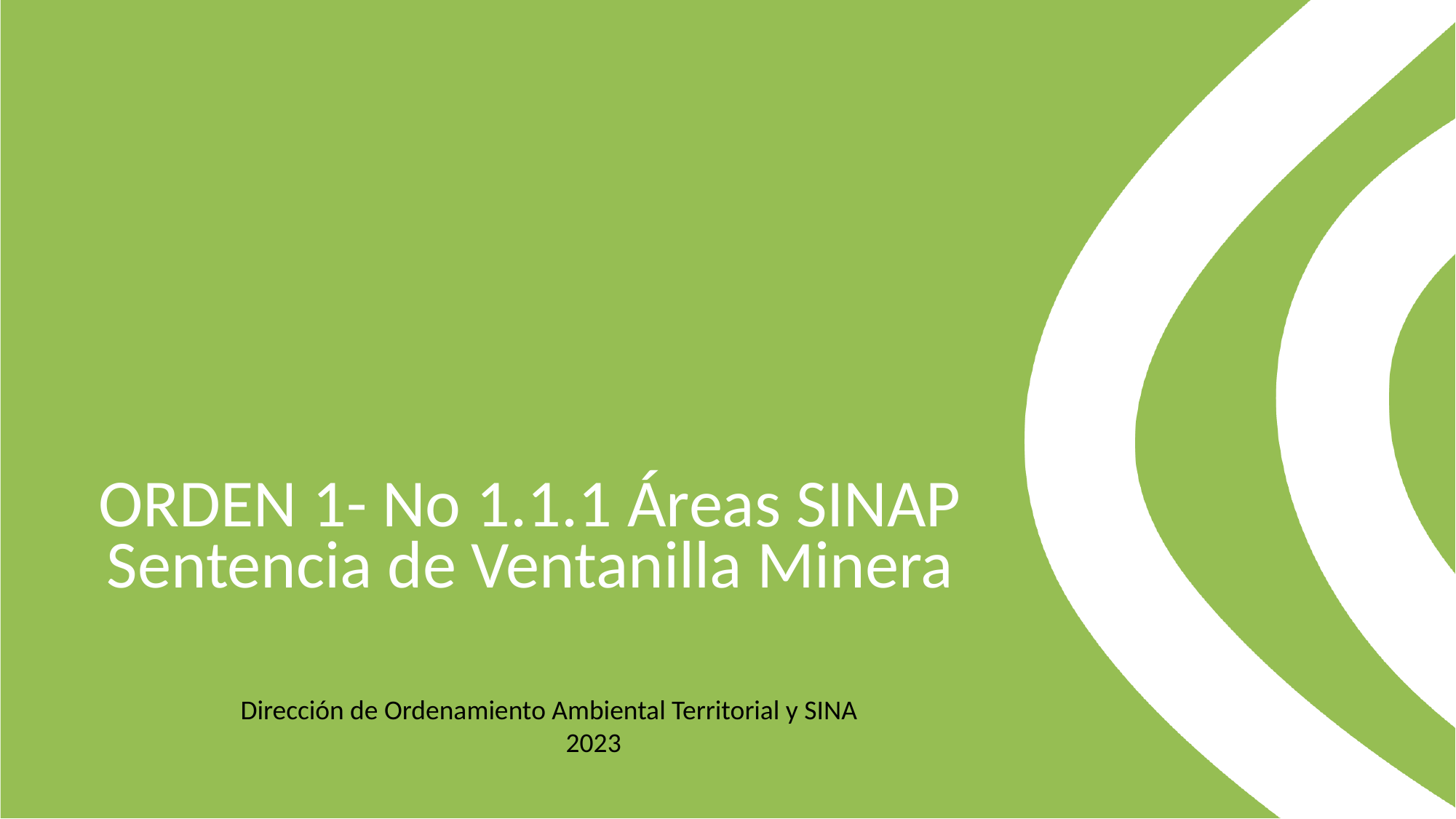

# ORDEN 1- No 1.1.1 Áreas SINAP Sentencia de Ventanilla Minera
Dirección de Ordenamiento Ambiental Territorial y SINA
2023